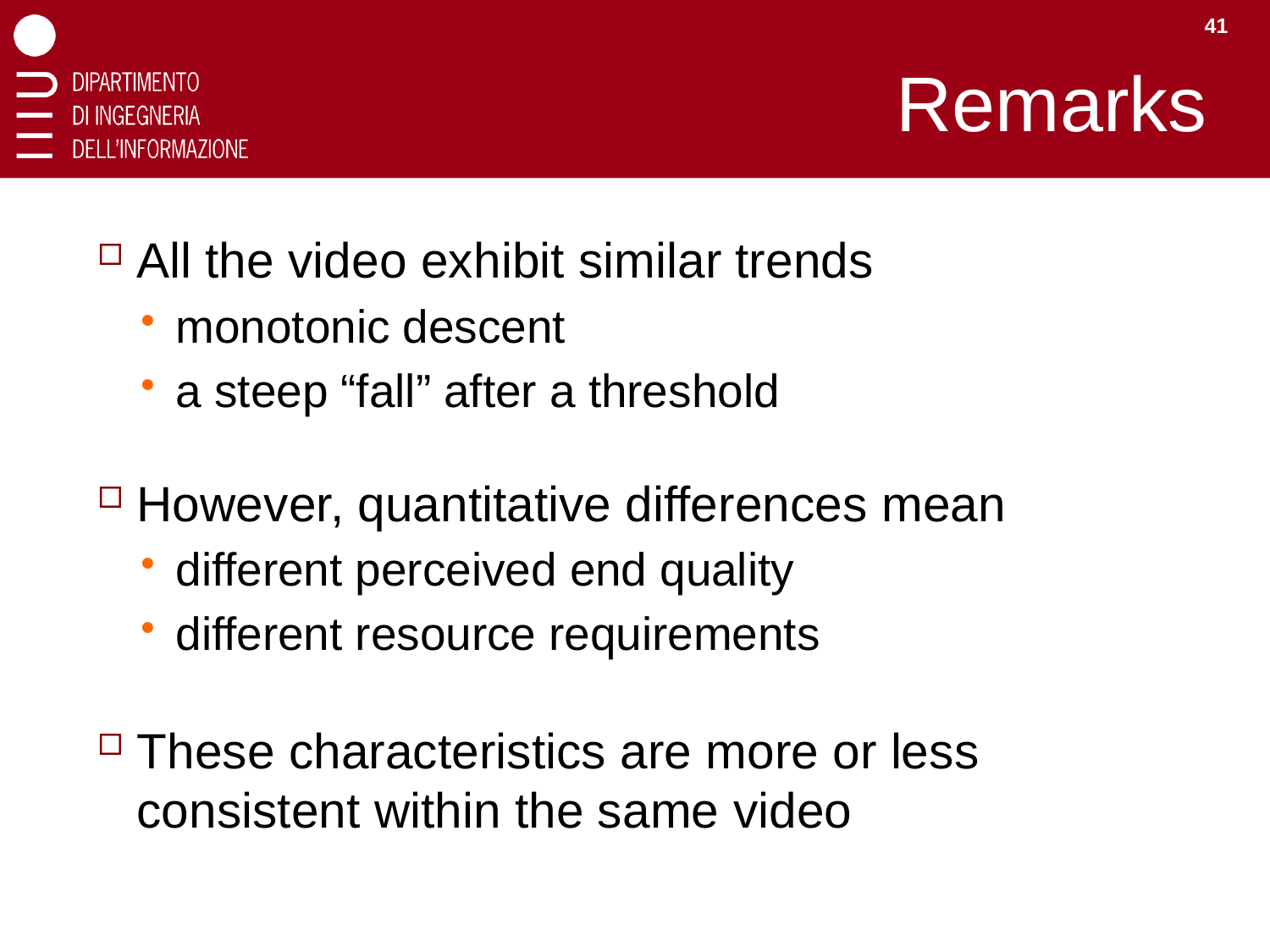

41
# Remarks
All the video exhibit similar trends
monotonic descent
a steep “fall” after a threshold

However, quantitative differences mean
different perceived end quality
different resource requirements

These characteristics are more or less consistent within the same video